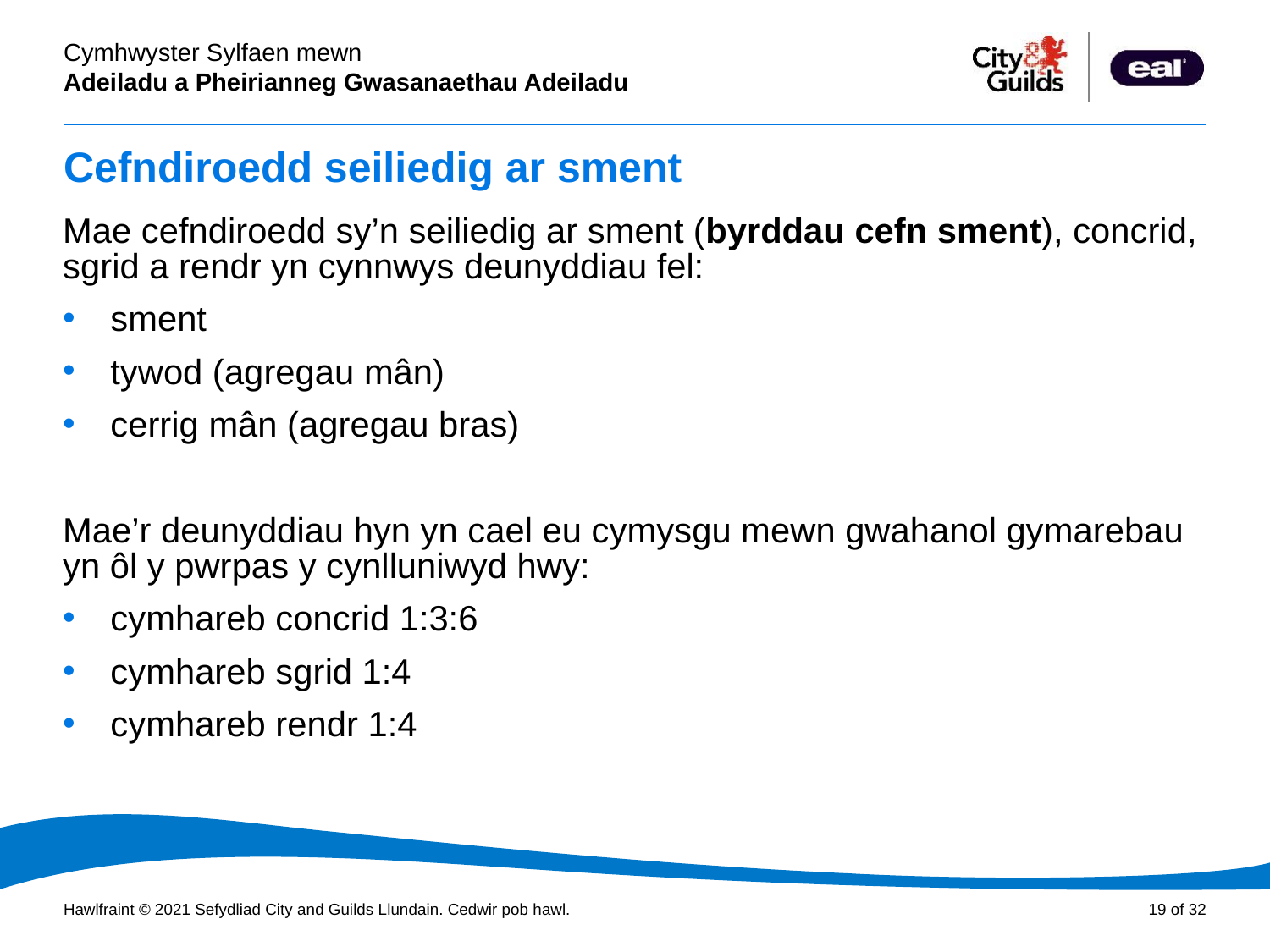

# Cefndiroedd seiliedig ar sment
Mae cefndiroedd sy’n seiliedig ar sment (byrddau cefn sment), concrid, sgrid a rendr yn cynnwys deunyddiau fel:
sment
tywod (agregau mân)
cerrig mân (agregau bras)

Mae’r deunyddiau hyn yn cael eu cymysgu mewn gwahanol gymarebau yn ôl y pwrpas y cynlluniwyd hwy:
cymhareb concrid 1:3:6
cymhareb sgrid 1:4
cymhareb rendr 1:4